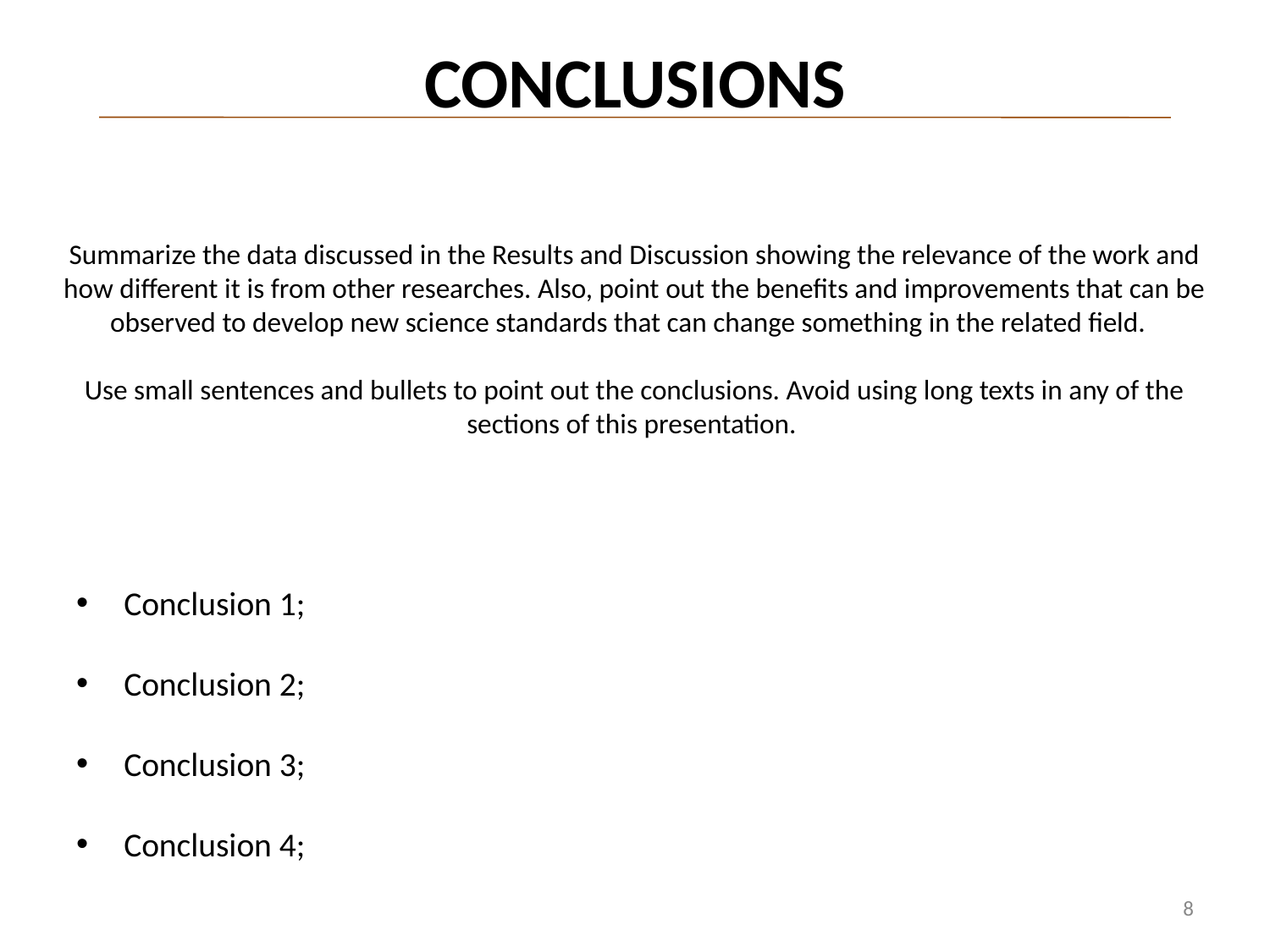

# CONCLUSIONS

Summarize the data discussed in the Results and Discussion showing the relevance of the work and how different it is from other researches. Also, point out the benefits and improvements that can be observed to develop new science standards that can change something in the related field.

Use small sentences and bullets to point out the conclusions. Avoid using long texts in any of the sections of this presentation.

Conclusion 1;
Conclusion 2;
Conclusion 3;
Conclusion 4;

8